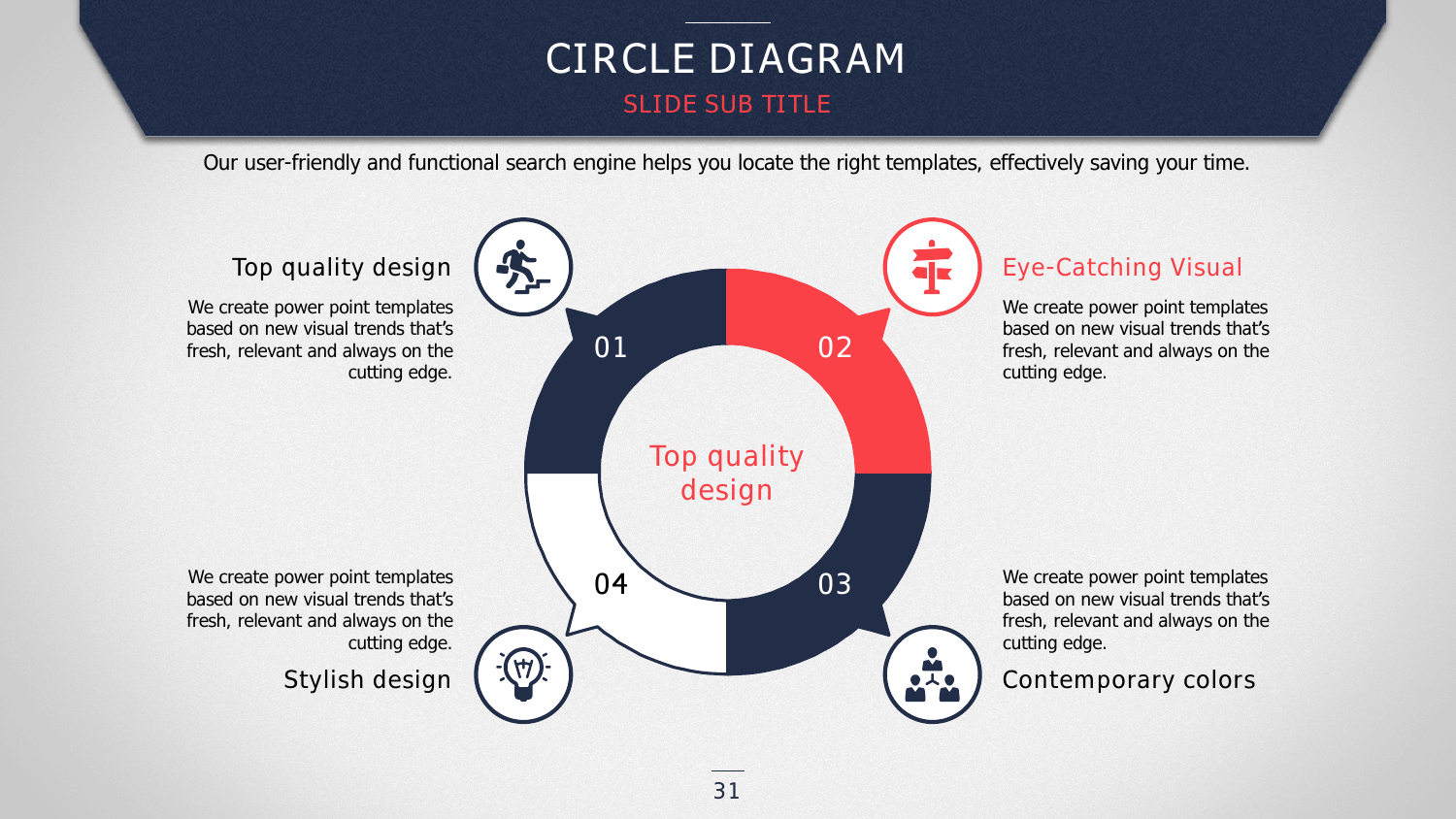

CIRCLE DIAGRAM
SLIDE SUB TITLE
Our user-friendly and functional search engine helps you locate the right templates, effectively saving your time.

Top quality design
Eye-Catching Visual

We create power point templates based on new visual trends that’s fresh, relevant and always on the cutting edge.
We create power point templates based on new visual trends that’s fresh, relevant and always on the cutting edge.
01
02
Top quality design
We create power point templates based on new visual trends that’s fresh, relevant and always on the cutting edge.
We create power point templates based on new visual trends that’s fresh, relevant and always on the cutting edge.
04
03

Stylish design
Contemporary colors
31